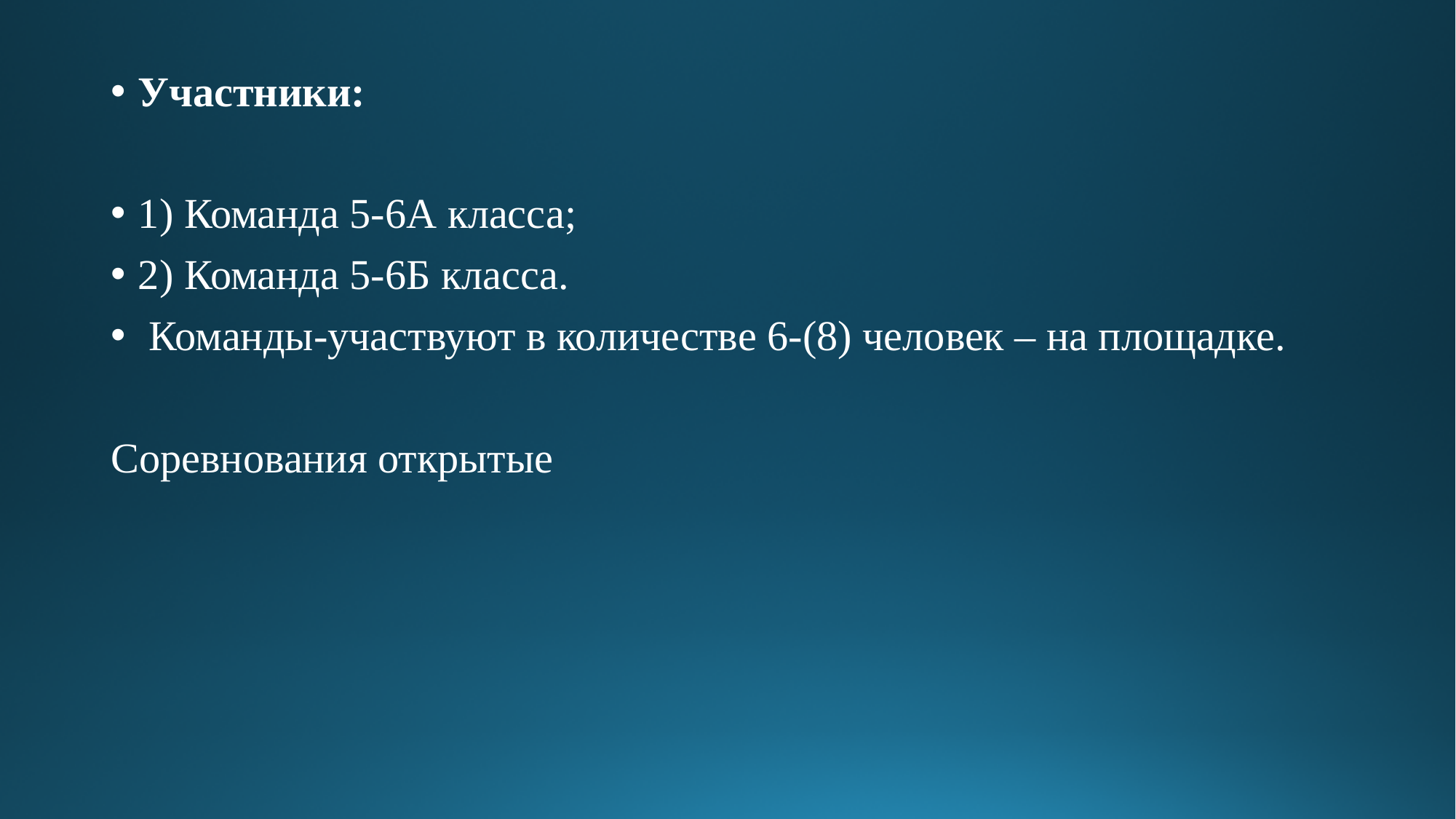

Участники:

1) Команда 5-6А класса;
2) Команда 5-6Б класса.
 Команды-участвуют в количестве 6-(8) человек – на площадке.

Соревнования открытые